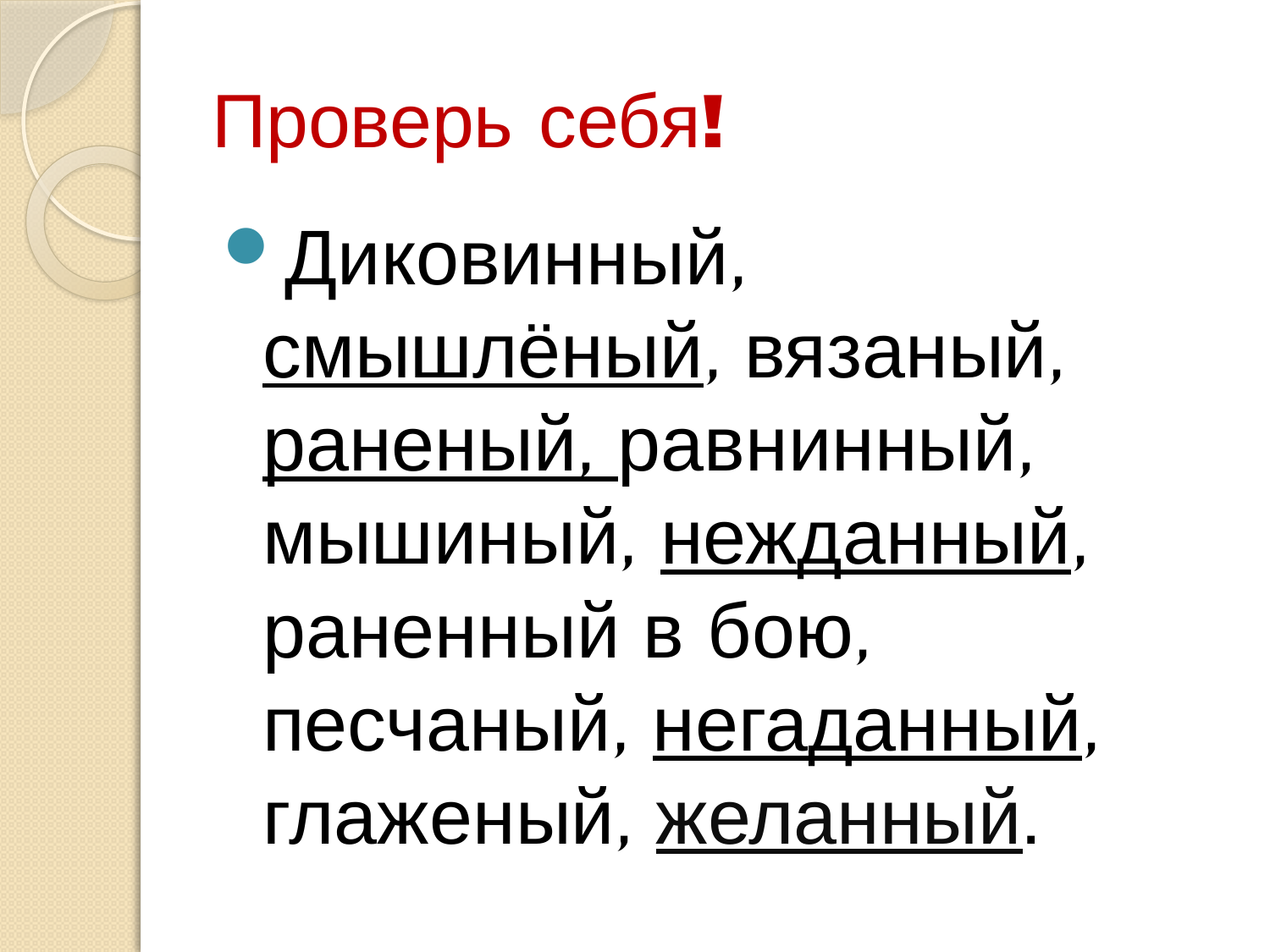

# Проверь себя!
Диковинный, смышлёный, вязаный, раненый, равнинный, мышиный, нежданный, раненный в бою, песчаный, негаданный, глаженый, желанный.